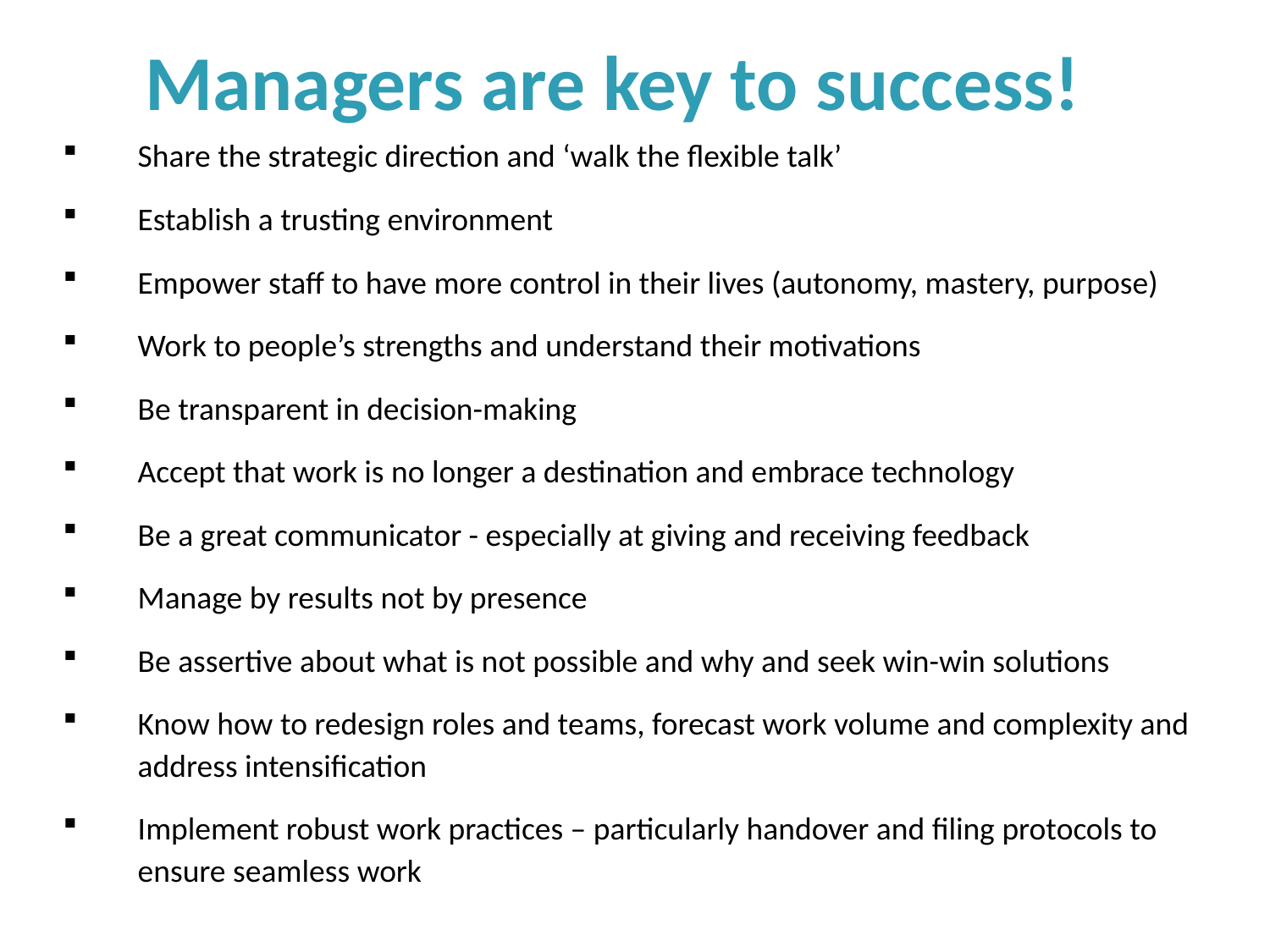

# Managers are key to success!
Share the strategic direction and ‘walk the flexible talk’
Establish a trusting environment
Empower staff to have more control in their lives (autonomy, mastery, purpose)
Work to people’s strengths and understand their motivations
Be transparent in decision-making
Accept that work is no longer a destination and embrace technology
Be a great communicator - especially at giving and receiving feedback
Manage by results not by presence
Be assertive about what is not possible and why and seek win-win solutions
Know how to redesign roles and teams, forecast work volume and complexity and address intensification
Implement robust work practices – particularly handover and filing protocols to ensure seamless work